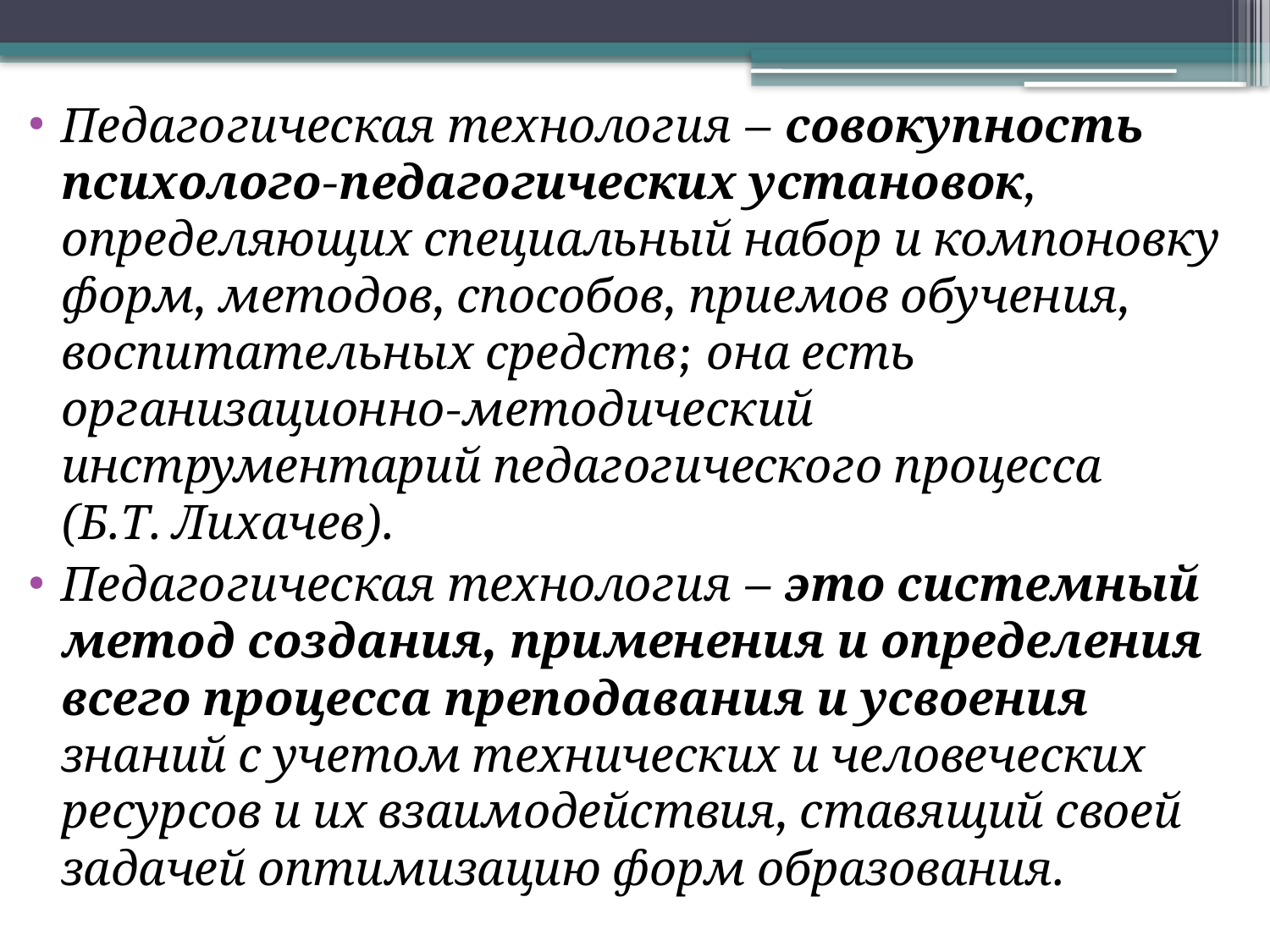

Педагогическая технология – совокупность психолого-педагогических установок, определяющих специальный набор и компоновку форм, методов, способов, приемов обучения, воспитательных средств; она есть организационно-методический инструментарий педагогического процесса   (Б.Т. Лихачев).
Педагогическая технология – это системный метод создания, применения и определения всего процесса преподавания и усвоения знаний с учетом технических и человеческих ресурсов и их взаимодействия, ставящий своей задачей оптимизацию форм образования.